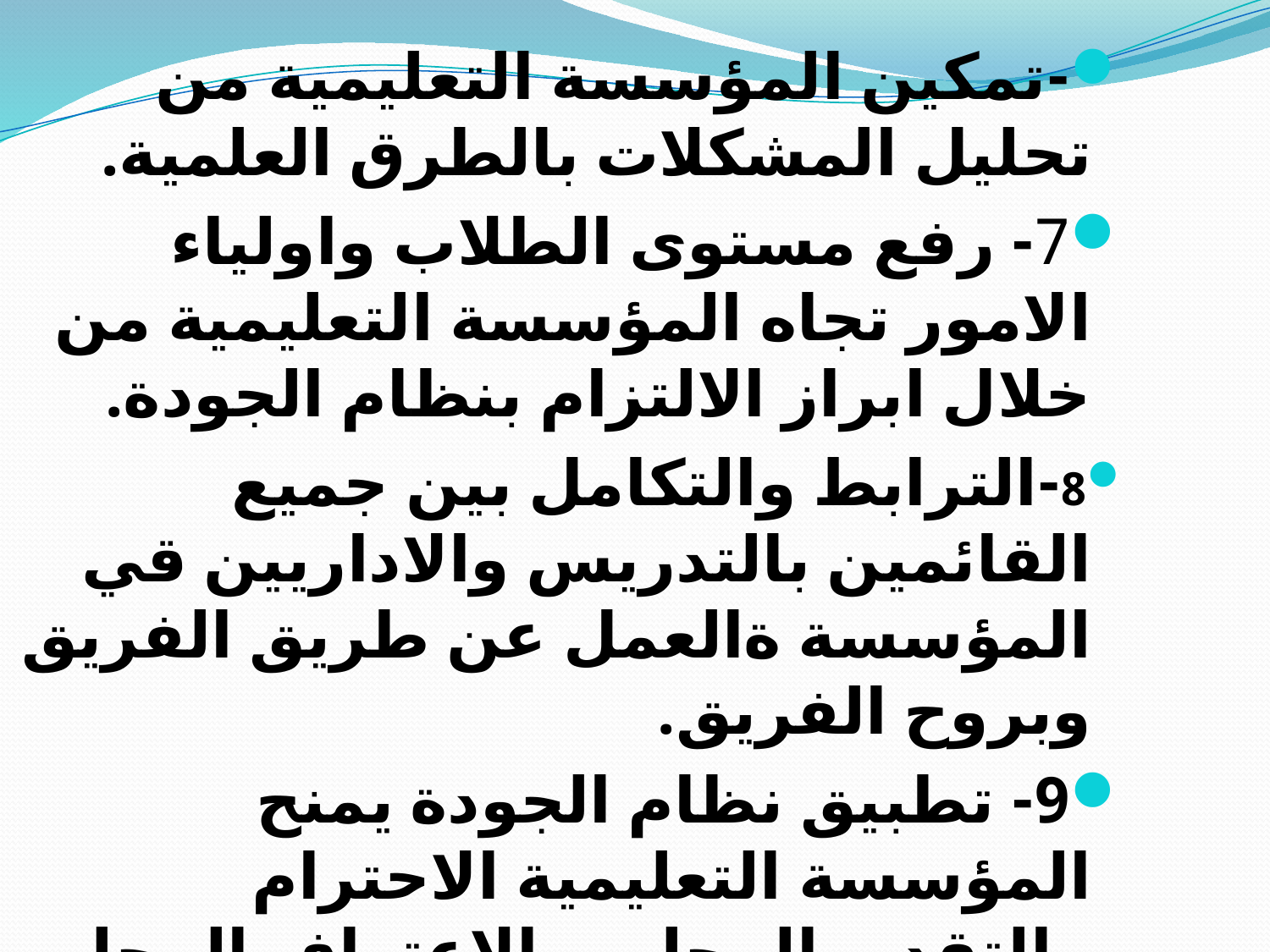

-تمكين المؤسسة التعليمية من تحليل المشكلات بالطرق العلمية.
7- رفع مستوى الطلاب واولياء الامور تجاه المؤسسة التعليمية من خلال ابراز الالتزام بنظام الجودة.
8-الترابط والتكامل بين جميع القائمين بالتدريس والاداريين قي المؤسسة ةالعمل عن طريق الفريق وبروح الفريق.
9- تطبيق نظام الجودة يمنح المؤسسة التعليمية الاحترام والتقدير المحلى والاعتراف المحلي والدولي